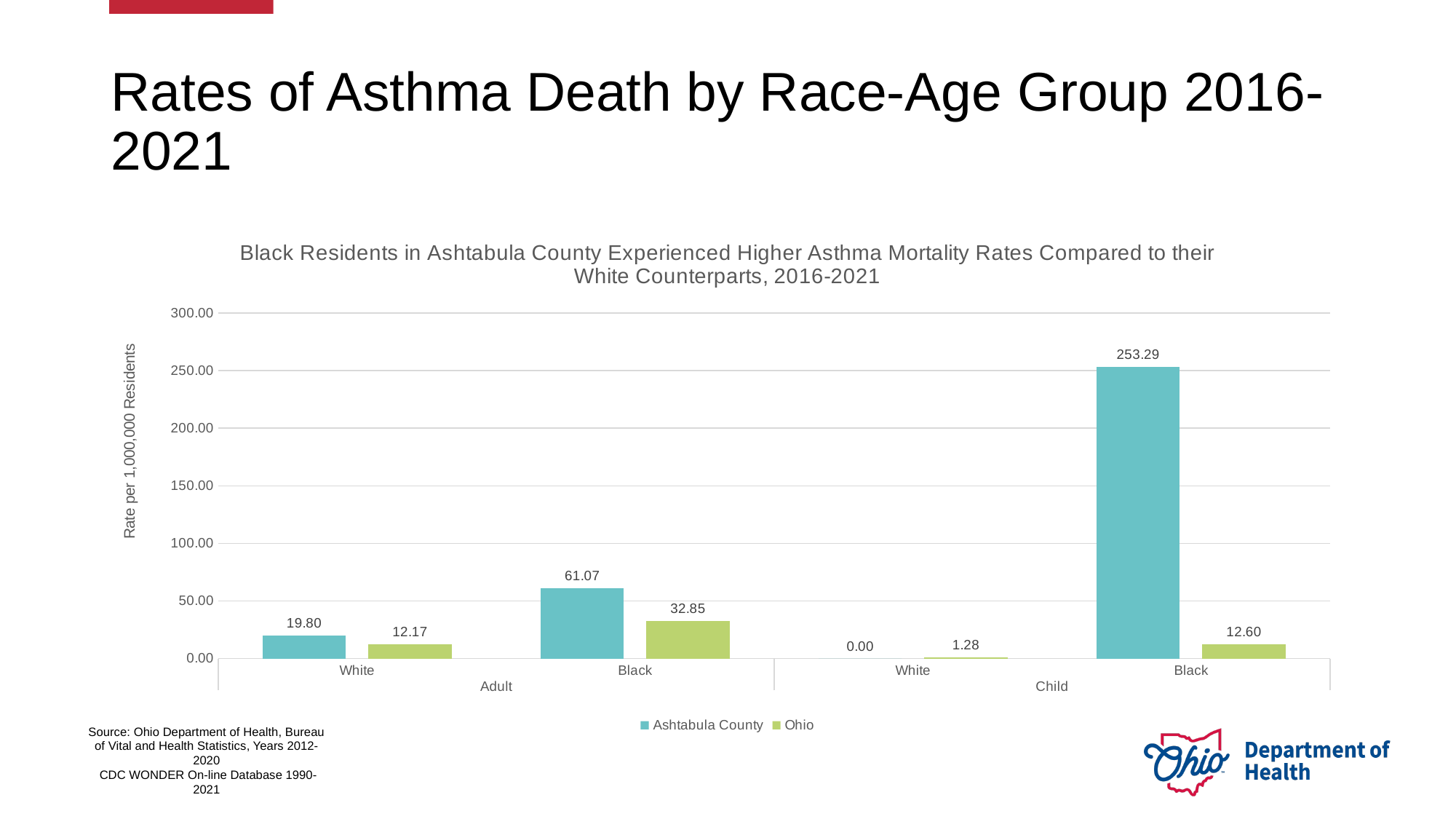

# Rates of Asthma Death by Race-Age Group 2016-2021

### Chart: Black Residents in Ashtabula County Experienced Higher Asthma Mortality Rates Compared to their White Counterparts, 2016-2021

| Category | Ashtabula County | Ohio |
|---|---|---|
| White | 19.8 | 12.172437419853887 |
| Black | 61.07 | 32.853552790465066 |
| White | 0.0 | 1.284779077837584 |
| Black | 253.29 | 12.600378986936704 |
Source: Ohio Department of Health, Bureau of Vital and Health Statistics, Years 2012-2020
 CDC WONDER On-line Database 1990-2021